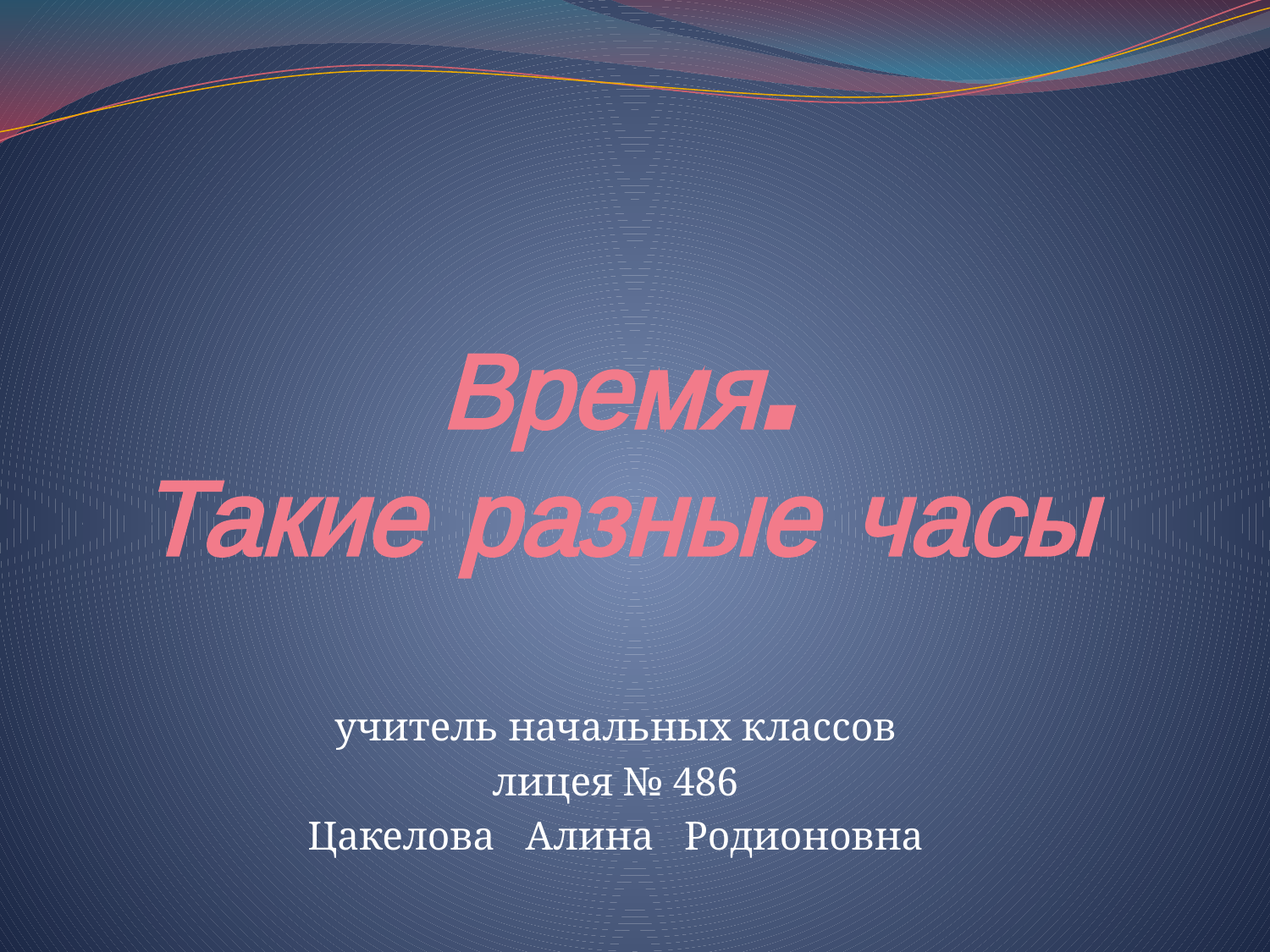

# Время. Такие разные часы
учитель начальных классов
лицея № 486
Цакелова   Алина   Родионовна